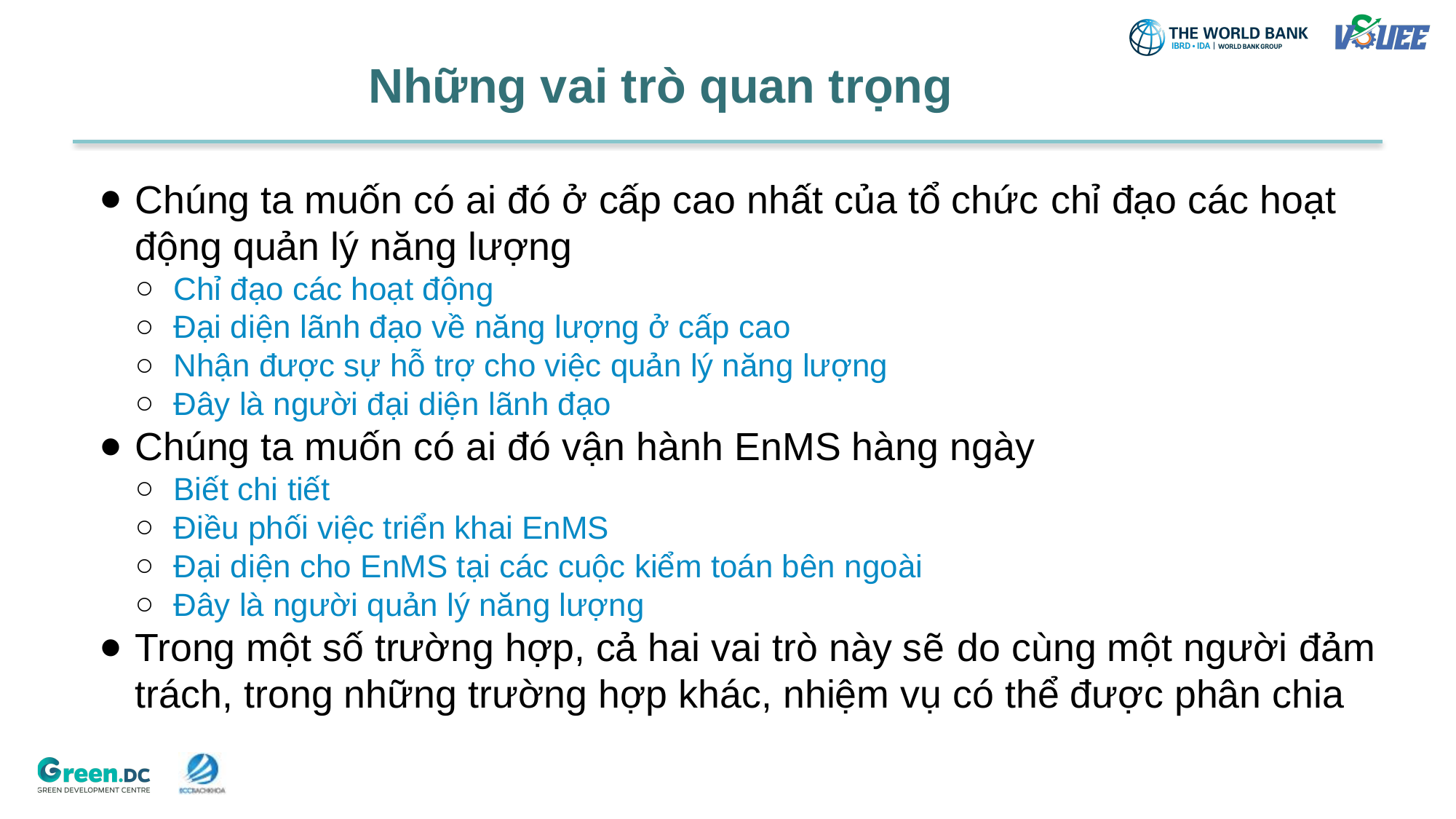

# Những vai trò quan trọng
Chúng ta muốn có ai đó ở cấp cao nhất của tổ chức chỉ đạo các hoạt động quản lý năng lượng
Chỉ đạo các hoạt động
Đại diện lãnh đạo về năng lượng ở cấp cao
Nhận được sự hỗ trợ cho việc quản lý năng lượng
Đây là người đại diện lãnh đạo
Chúng ta muốn có ai đó vận hành EnMS hàng ngày
Biết chi tiết
Điều phối việc triển khai EnMS
Đại diện cho EnMS tại các cuộc kiểm toán bên ngoài
Đây là người quản lý năng lượng
Trong một số trường hợp, cả hai vai trò này sẽ do cùng một người đảm trách, trong những trường hợp khác, nhiệm vụ có thể được phân chia